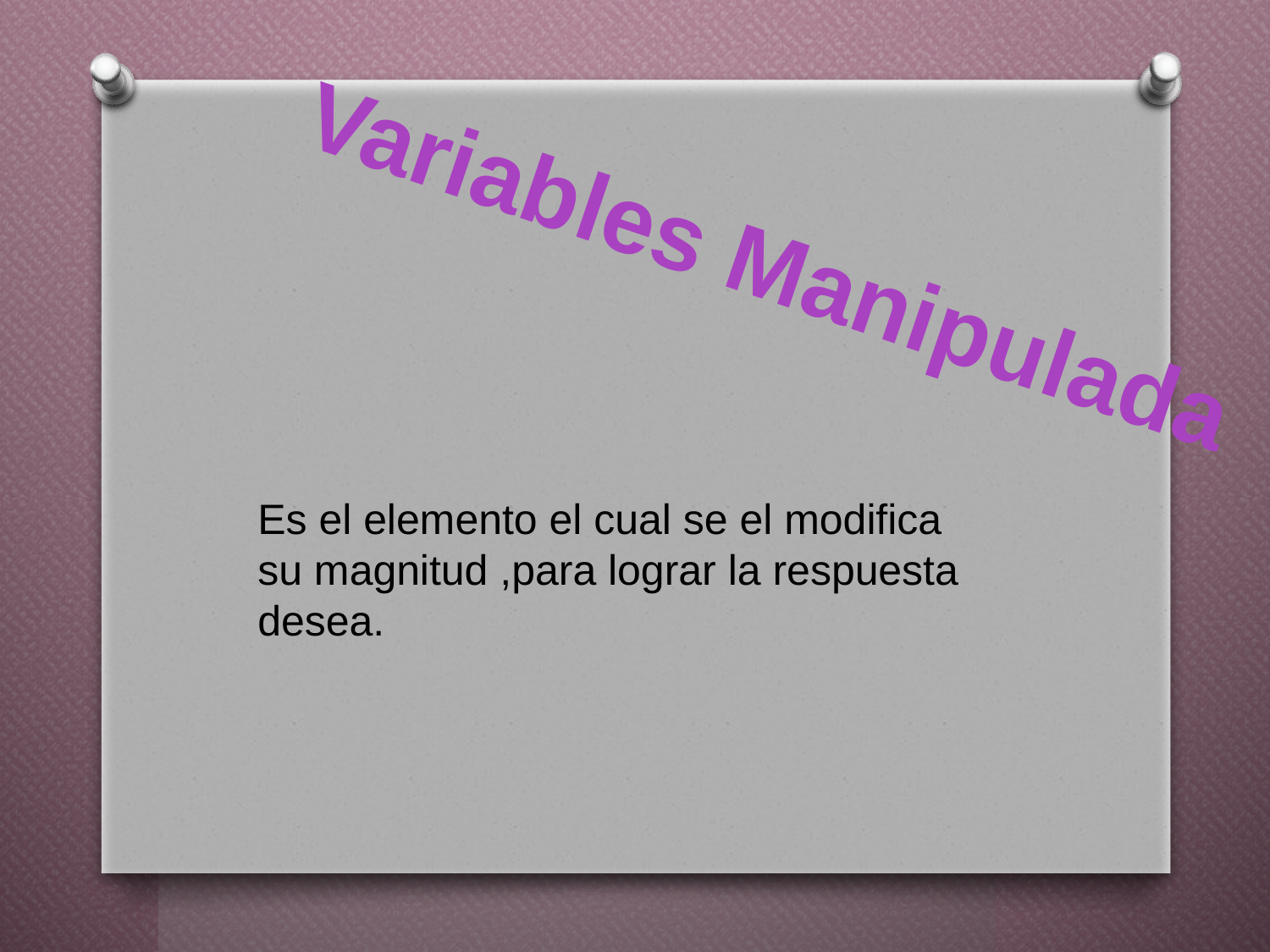

Variables Manipulada
Es el elemento el cual se el modifica su magnitud ,para lograr la respuesta desea.